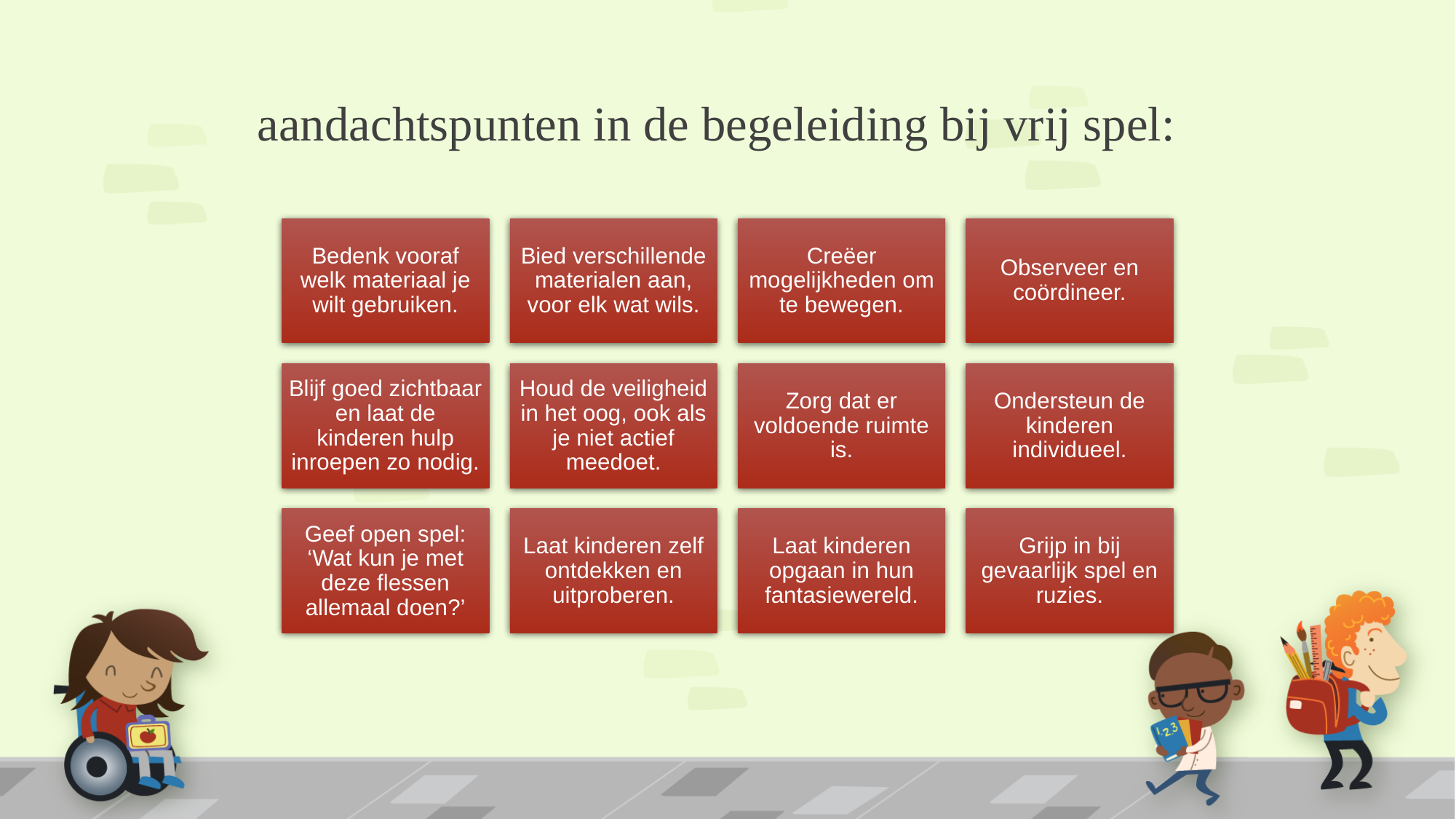

# aandachtspunten in de begeleiding bij vrij spel:
Bedenk vooraf welk materiaal je wilt gebruiken.
Bied verschillende materialen aan, voor elk wat wils.
Creëer mogelijkheden om te bewegen.
Observeer en coördineer.
Blijf goed zichtbaar en laat de kinderen hulp inroepen zo nodig.
Houd de veiligheid in het oog, ook als je niet actief meedoet.
Zorg dat er voldoende ruimte is.
Ondersteun de kinderen individueel.
Geef open spel: ‘Wat kun je met deze flessen allemaal doen?’
Laat kinderen zelf ontdekken en uitproberen.
Laat kinderen opgaan in hun fantasiewereld.
Grijp in bij gevaarlijk spel en ruzies.